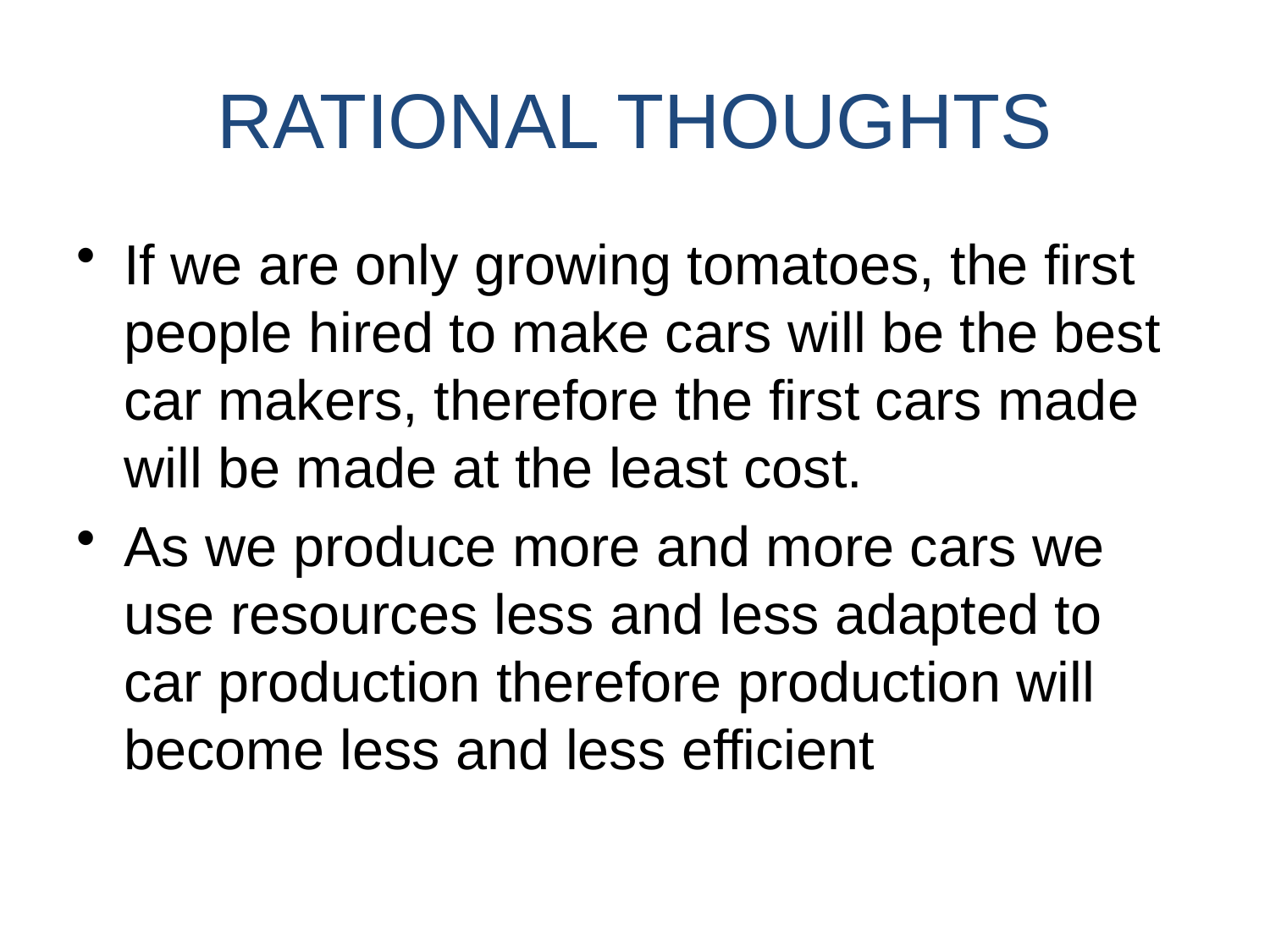

RATIONAL THOUGHTS
If we are only growing tomatoes, the first people hired to make cars will be the best car makers, therefore the first cars made will be made at the least cost.
As we produce more and more cars we use resources less and less adapted to car production therefore production will become less and less efficient